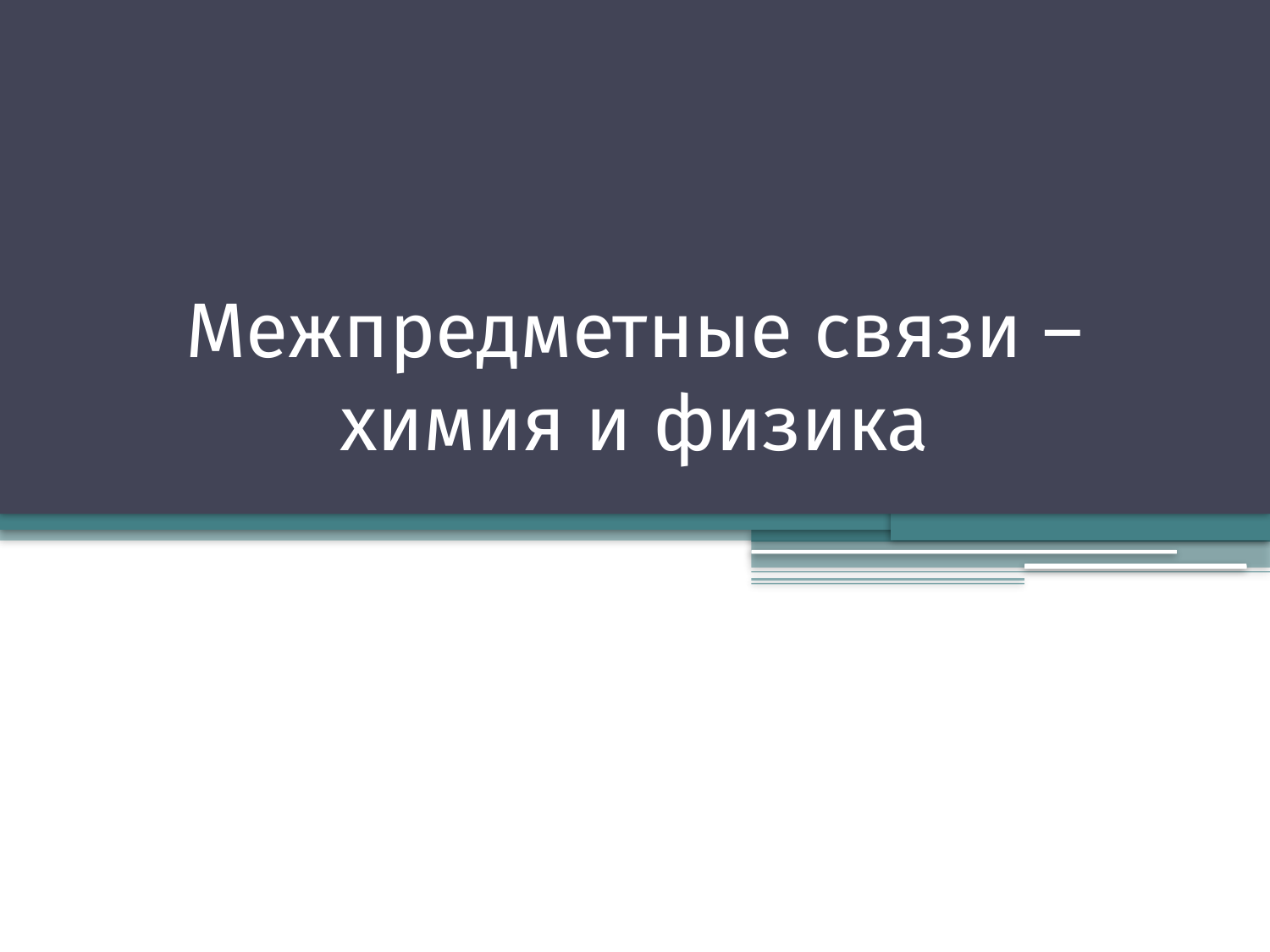

# Межпредметные связи – химия и физика